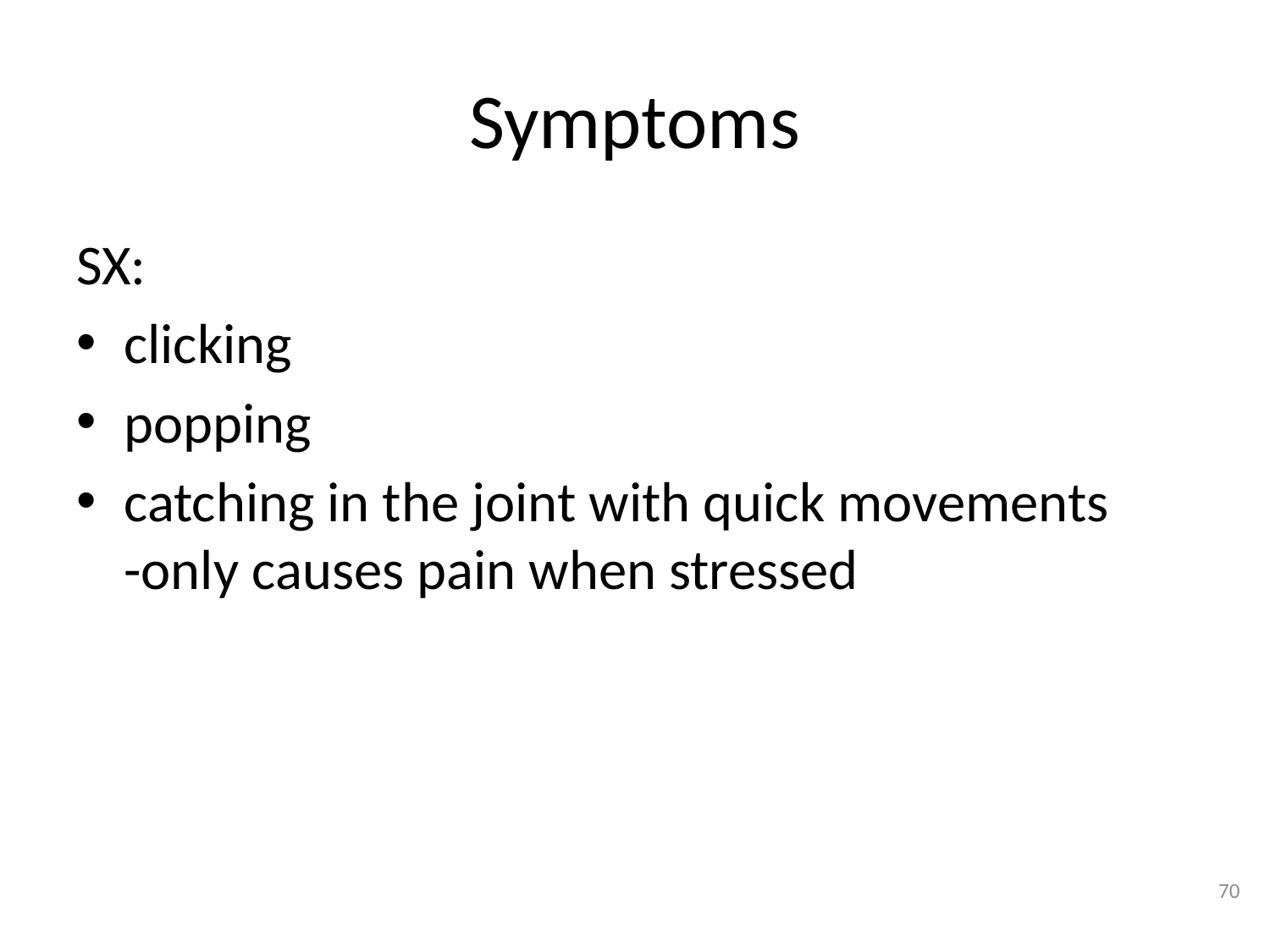

# Symptoms
SX:
clicking
popping
catching in the joint with quick movements
-only causes pain when stressed
70